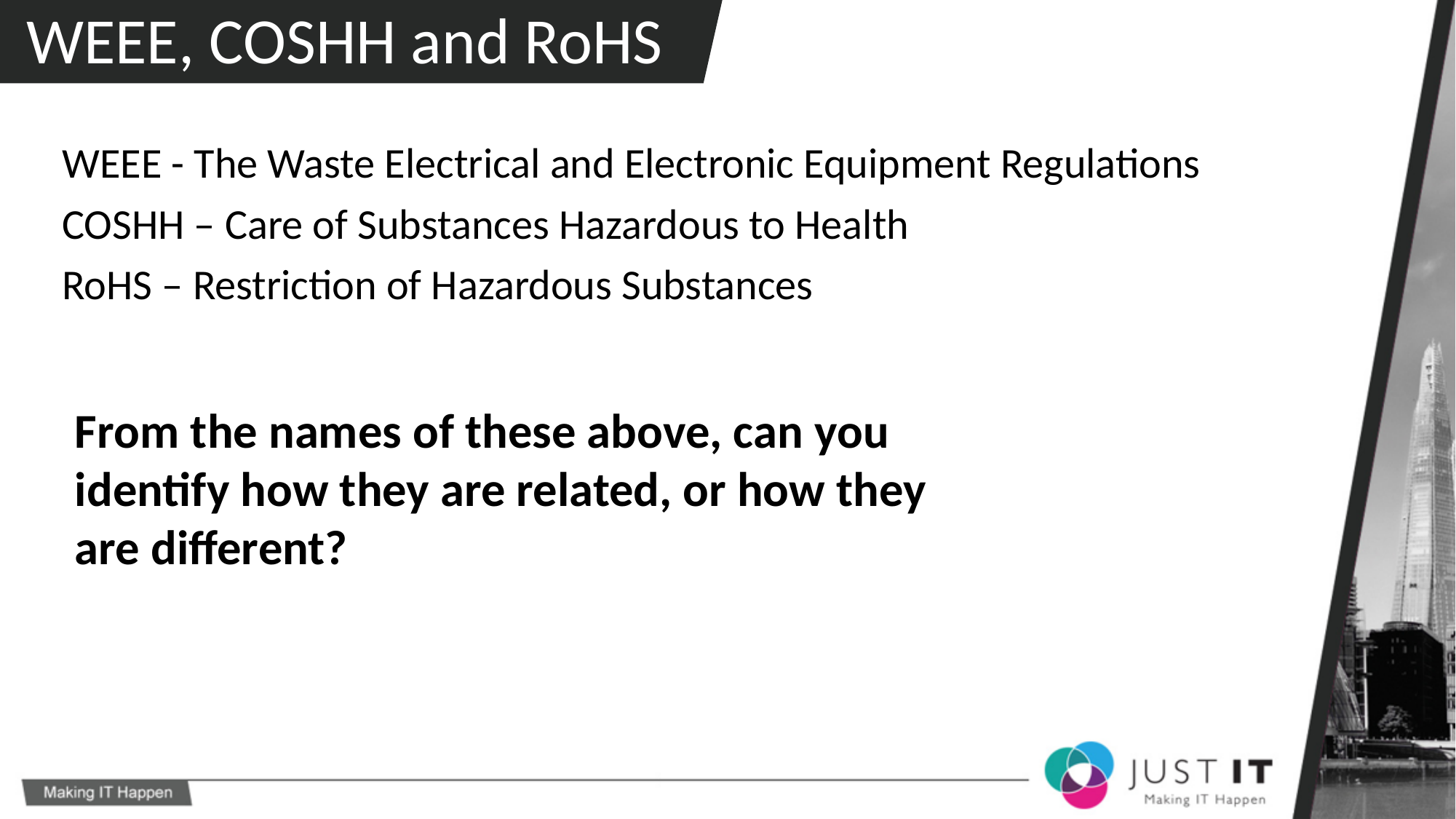

# WEEE, COSHH and RoHS
WEEE - The Waste Electrical and Electronic Equipment Regulations
COSHH – Care of Substances Hazardous to Health
RoHS – Restriction of Hazardous Substances
From the names of these above, can you identify how they are related, or how they are different?